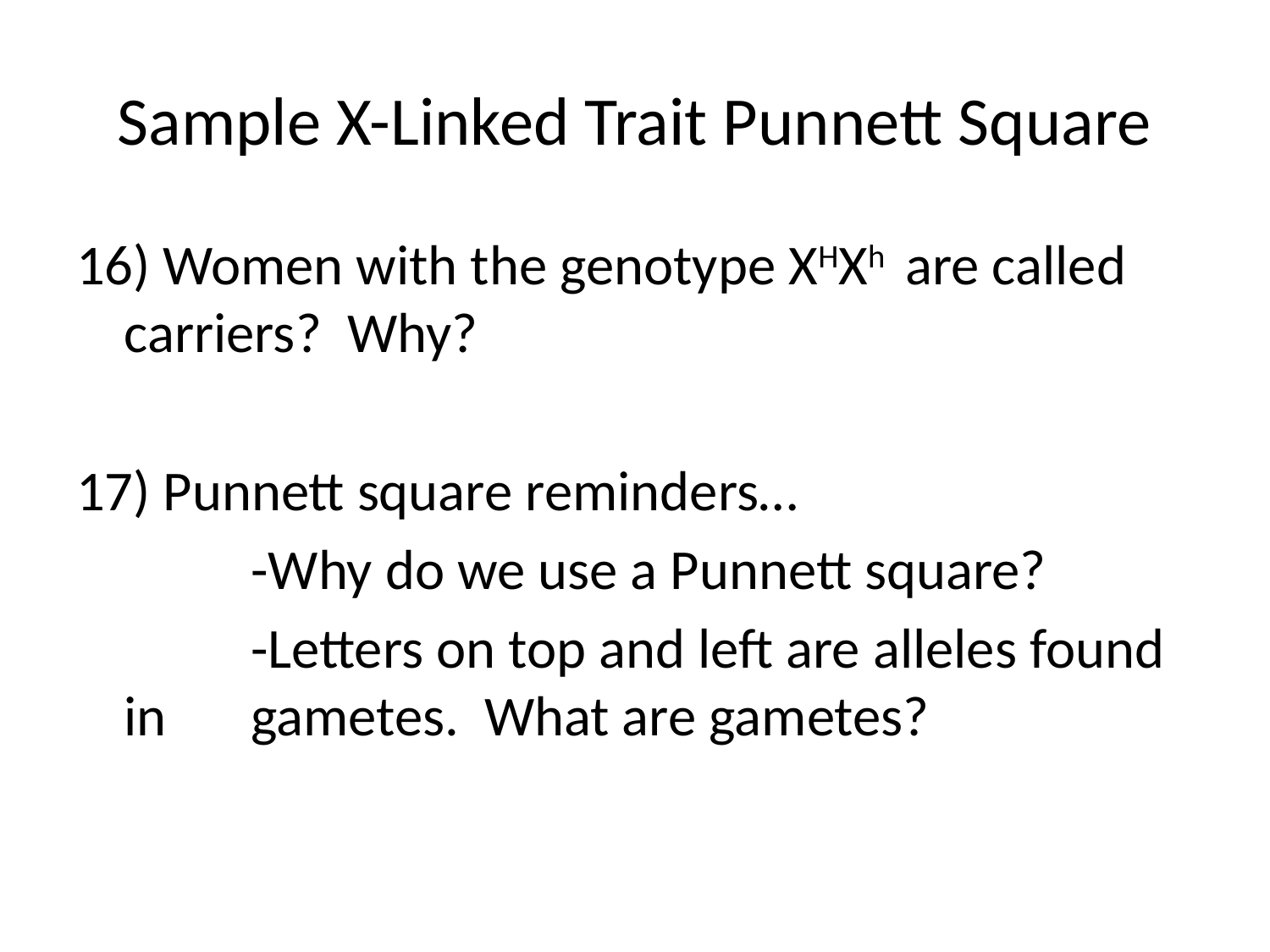

# Sample X-Linked Trait Punnett Square
16) Women with the genotype XHXh  are called carriers?  Why?

17) Punnett square reminders…
		-Why do we use a Punnett square?
		-Letters on top and left are alleles found in 	gametes.  What are gametes?